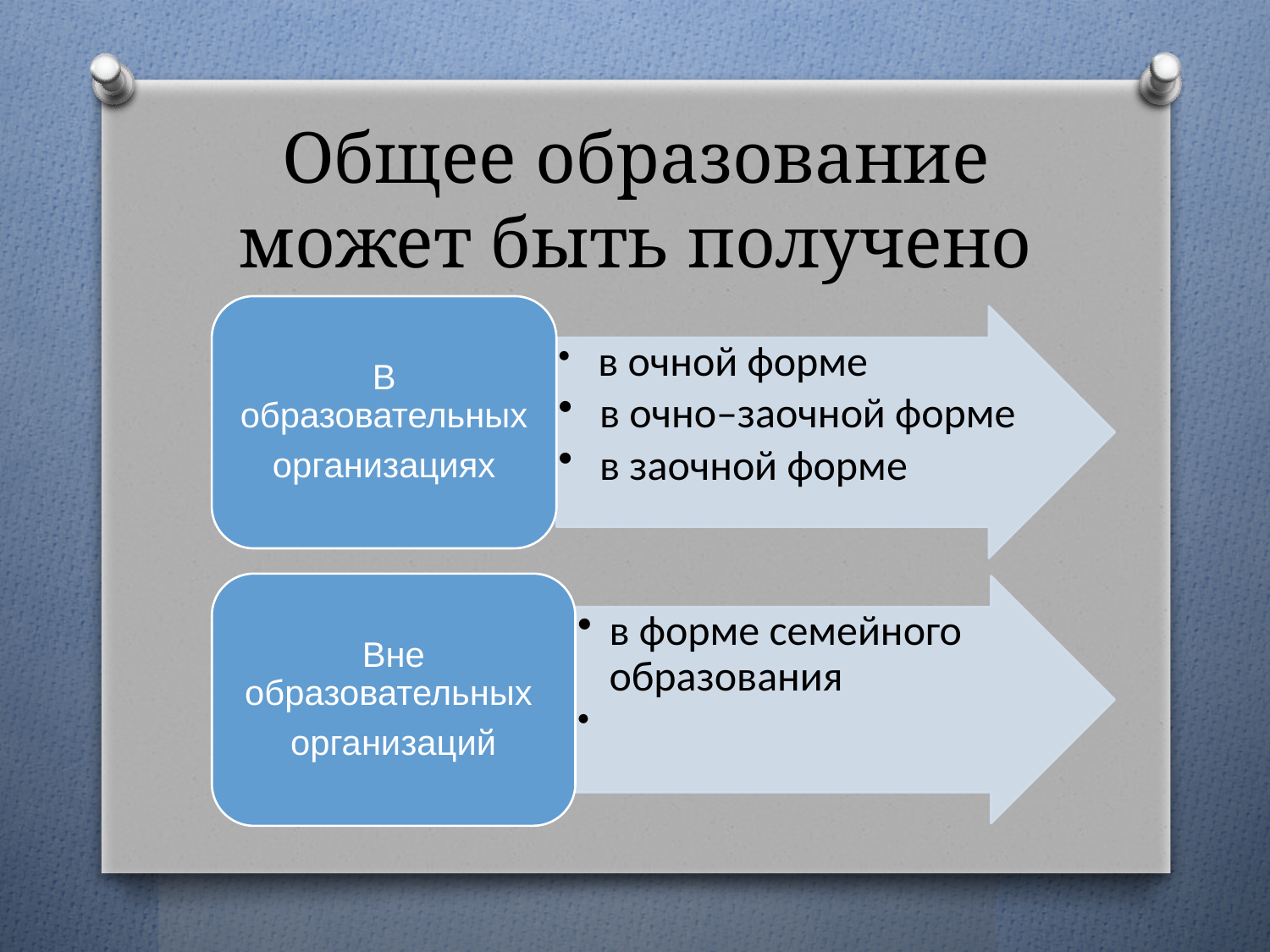

# Общее образование может быть получено
 в очной форме
 в очно–заочной форме
 в заочной форме
В образовательных
организациях
в форме семейного образования

Вне образовательных
организаций